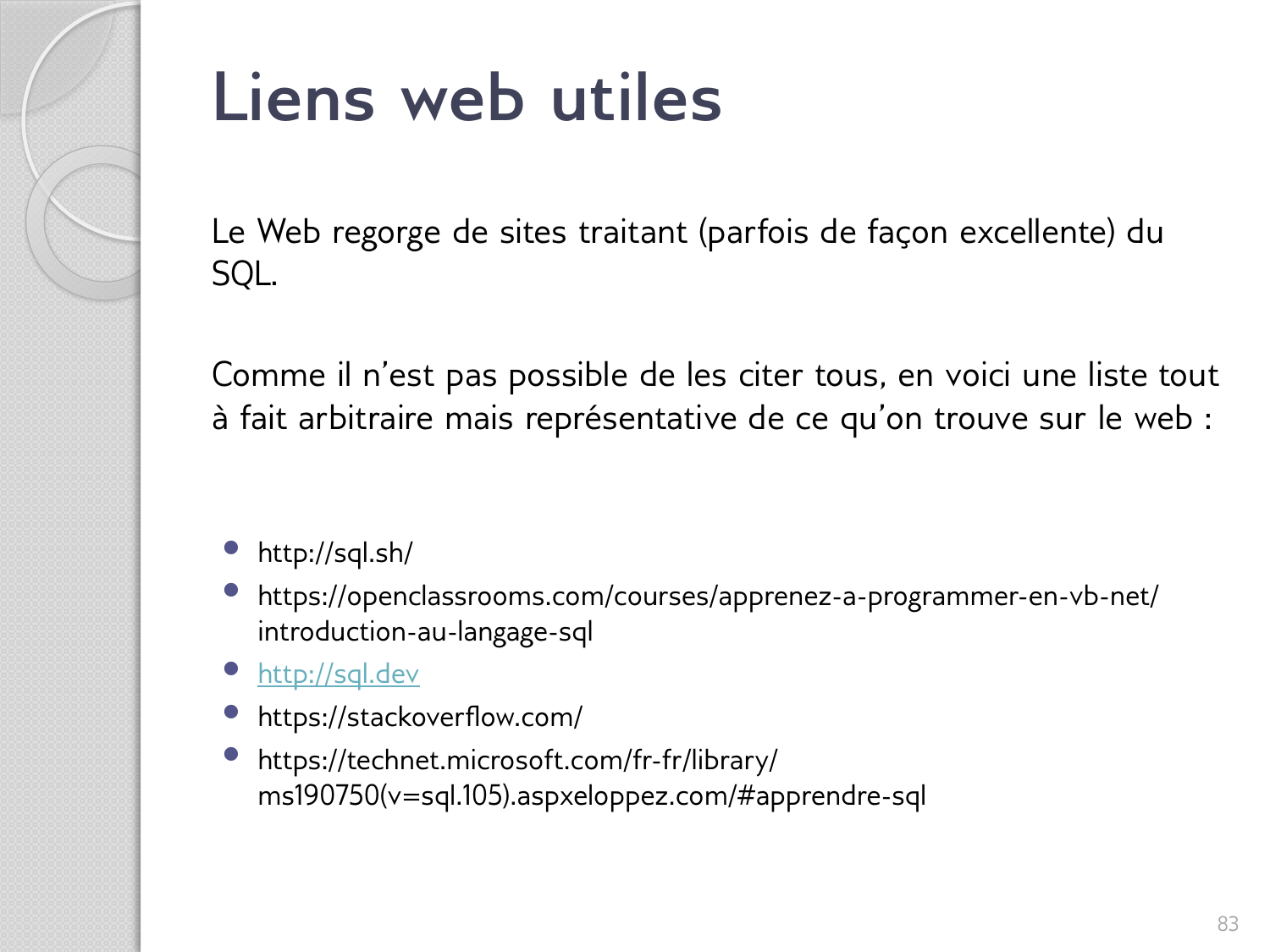

# Liens web utiles
Le Web regorge de sites traitant (parfois de façon excellente) du SQL.

Comme il n’est pas possible de les citer tous, en voici une liste tout à fait arbitraire mais représentative de ce qu’on trouve sur le web :

http://sql.sh/
https://openclassrooms.com/courses/apprenez-a-programmer-en-vb-net/introduction-au-langage-sql
http://sql.dev
https://stackoverflow.com/
https://technet.microsoft.com/fr-fr/library/ms190750(v=sql.105).aspxeloppez.com/#apprendre-sql

83